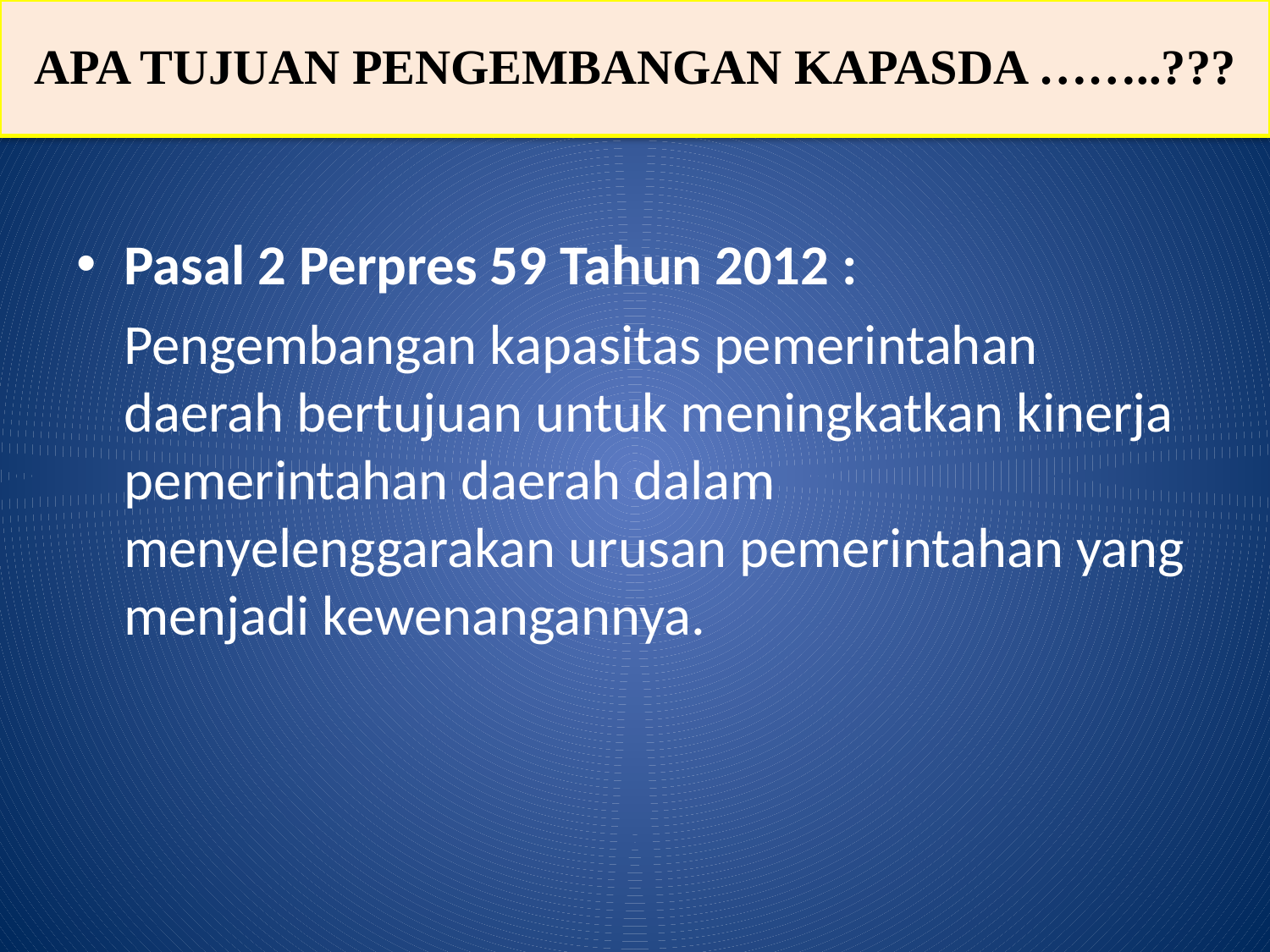

# APA TUJUAN PENGEMBANGAN KAPASDA ……..???
Pasal 2 Perpres 59 Tahun 2012 :
	Pengembangan kapasitas pemerintahan daerah bertujuan untuk meningkatkan kinerja pemerintahan daerah dalam menyelenggarakan urusan pemerintahan yang menjadi kewenangannya.